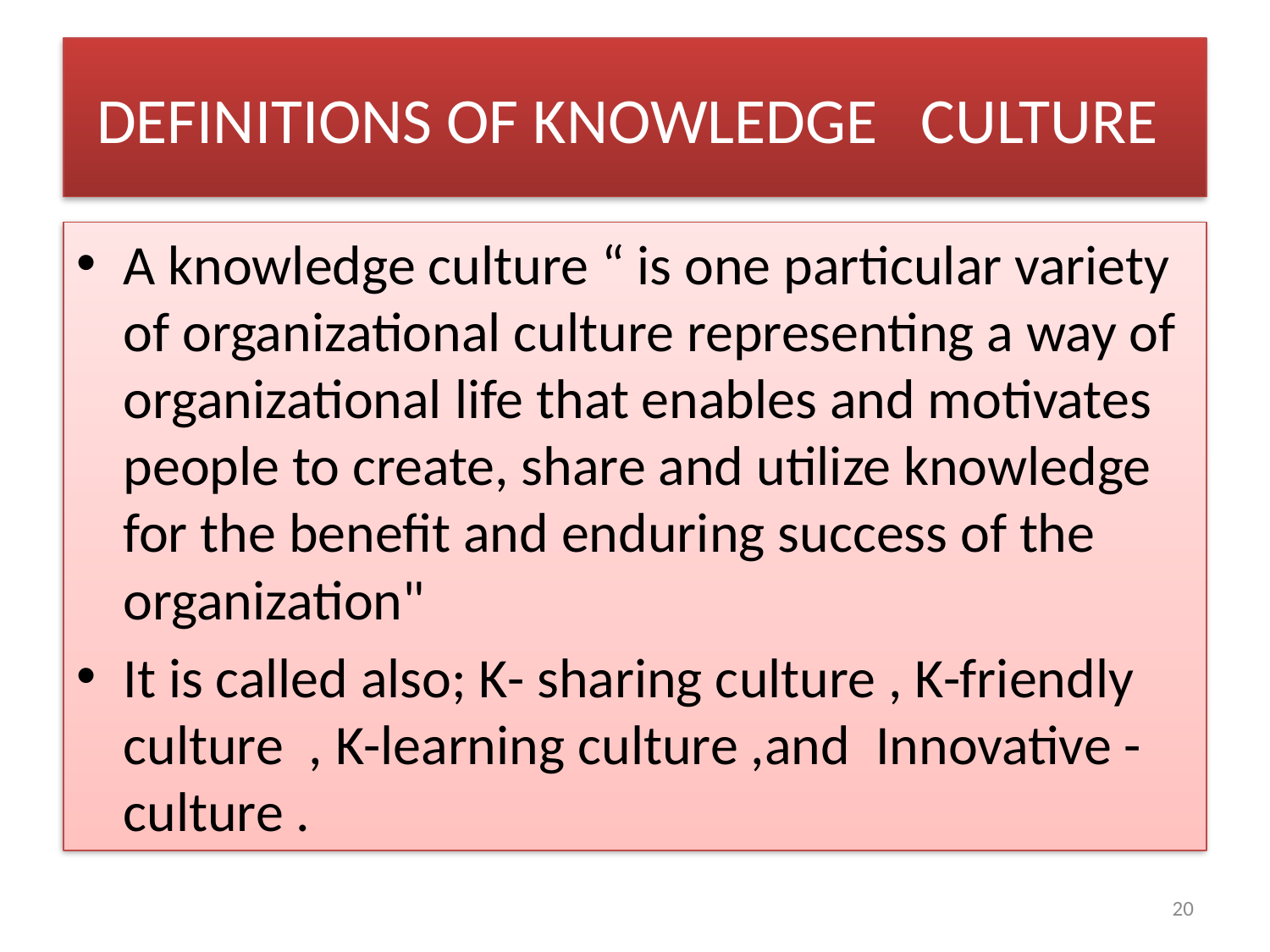

# DEFINITIONS OF KNOWLEDGE   CULTURE
A knowledge culture “ is one particular variety of organizational culture representing a way of organizational life that enables and motivates people to create, share and utilize knowledge for the benefit and enduring success of the organization"
It is called also; K- sharing culture , K-friendly culture  , K-learning culture ,and  Innovative - culture .

20